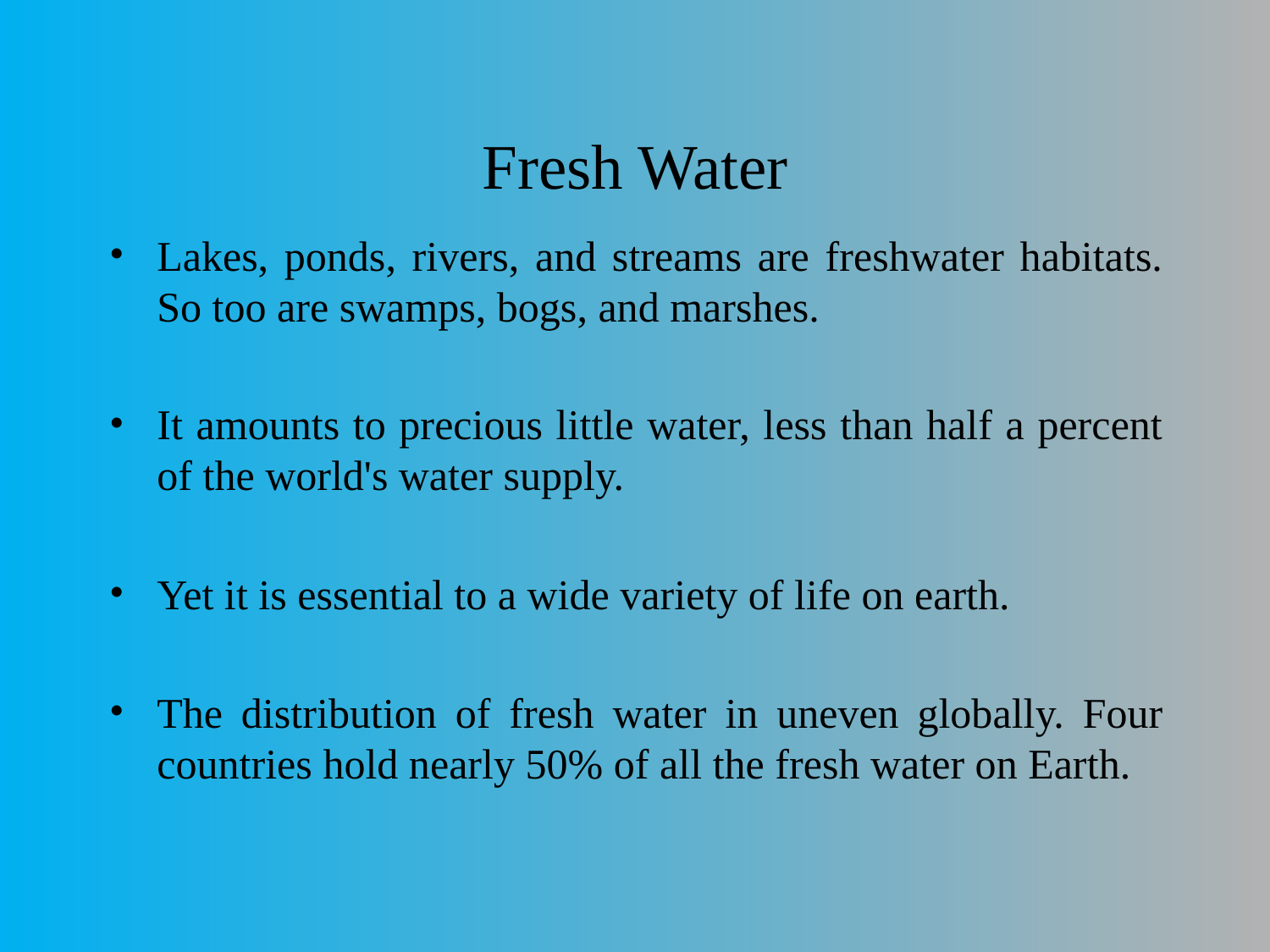

# Fresh Water
Lakes, ponds, rivers, and streams are freshwater habitats. So too are swamps, bogs, and marshes.

It amounts to precious little water, less than half a percent of the world's water supply.

Yet it is essential to a wide variety of life on earth.

The distribution of fresh water in uneven globally. Four countries hold nearly 50% of all the fresh water on Earth.